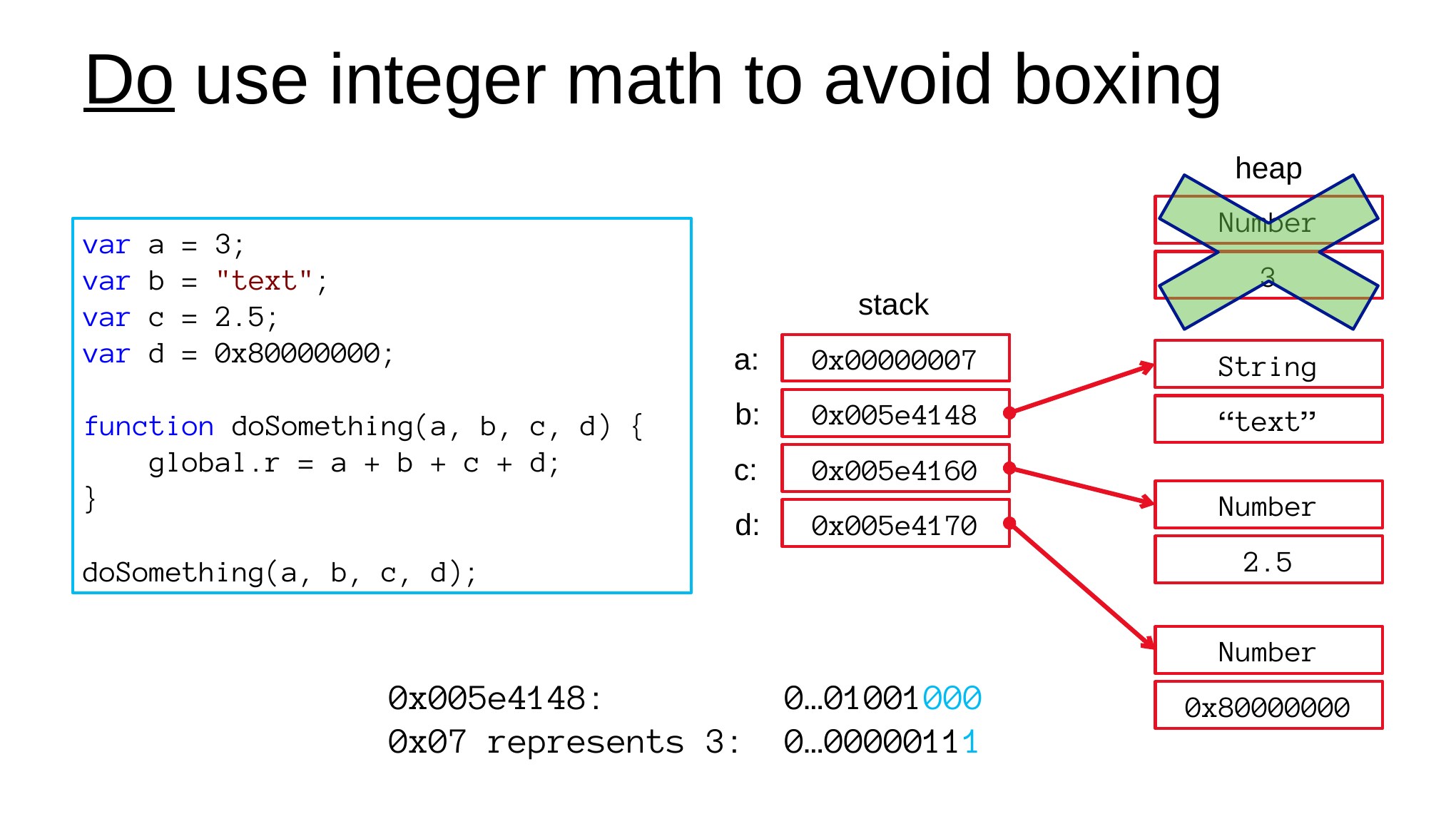

# Do use integer math to avoid boxing
heap

Number
var a = 3;
var b = "text";
var c = 2.5;
var d = 0x80000000;

function doSomething(a, b, c, d) {
    global.r = a + b + c + d;
}

doSomething(a, b, c, d);
3
stack
a:
0x00000007
String
b:
0x005e4148
“text”
c:
0x005e4160
Number
d:
0x005e4170
2.5
Number
0x005e4148:         0…01001000
0x07 represents 3:  0…00000111
0x80000000